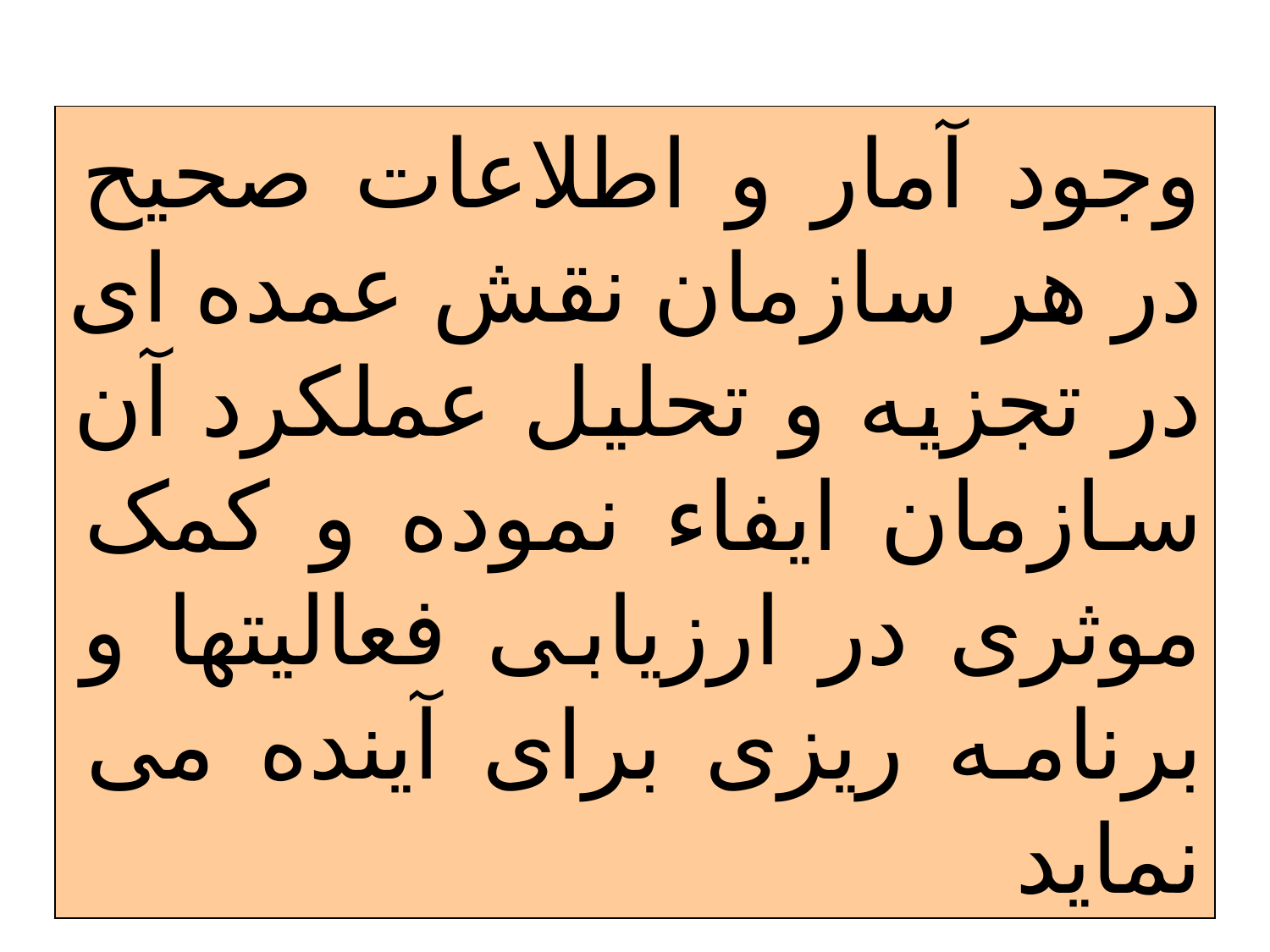

وجود آمار و اطلاعات صحیح در هر سازمان نقش عمده ای در تجزیه و تحلیل عملکرد آن سازمان ایفاء نموده و کمک موثری در ارزیابی فعالیتها و برنامه ریزی برای آینده می نماید